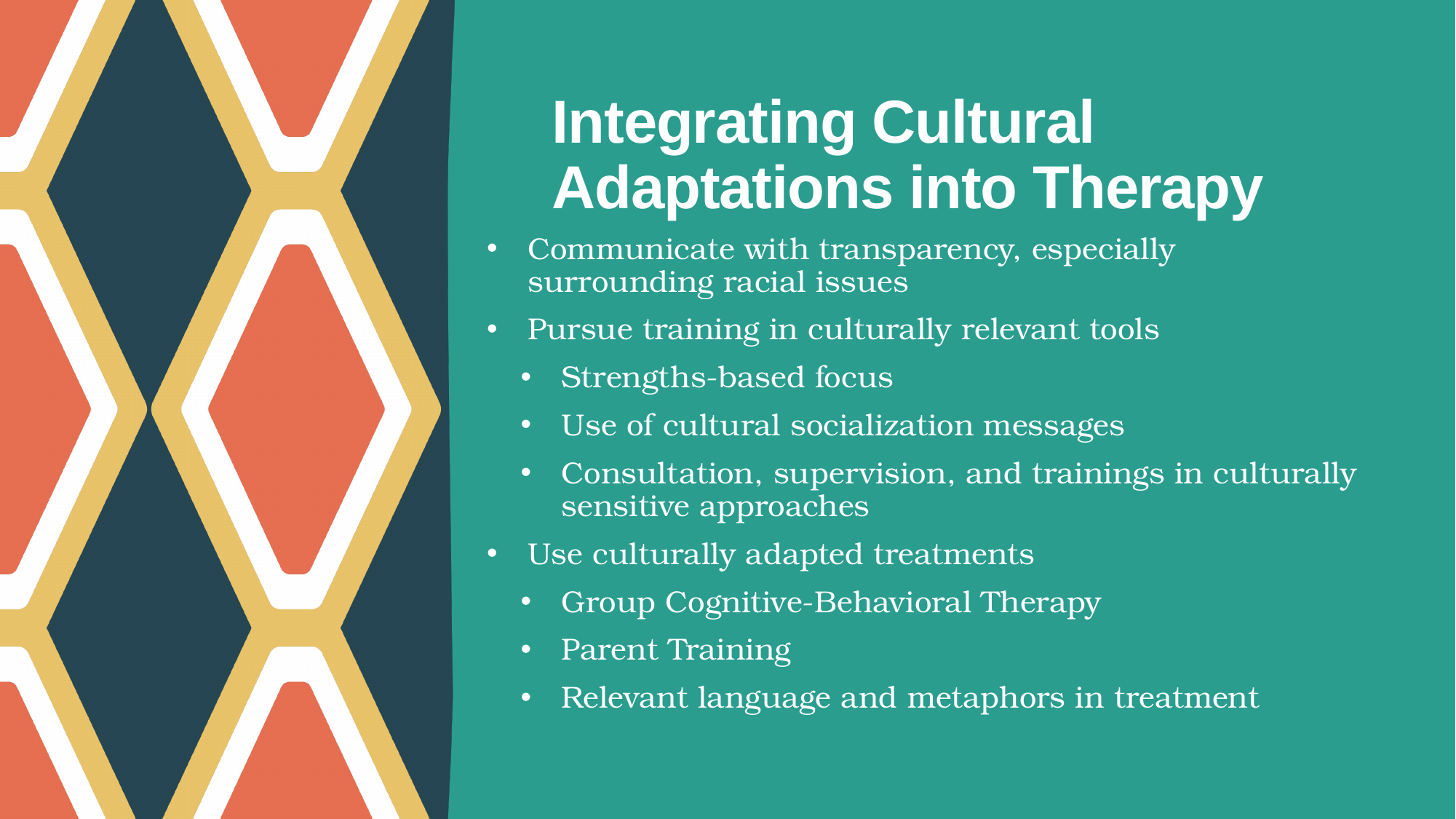

# Integrating Cultural Adaptations into Therapy
Communicate with transparency, especially surrounding racial issues
Pursue training in culturally relevant tools
Strengths-based focus
Use of cultural socialization messages
Consultation, supervision, and trainings in culturally sensitive approaches
Use culturally adapted treatments
Group Cognitive-Behavioral Therapy
Parent Training
Relevant language and metaphors in treatment